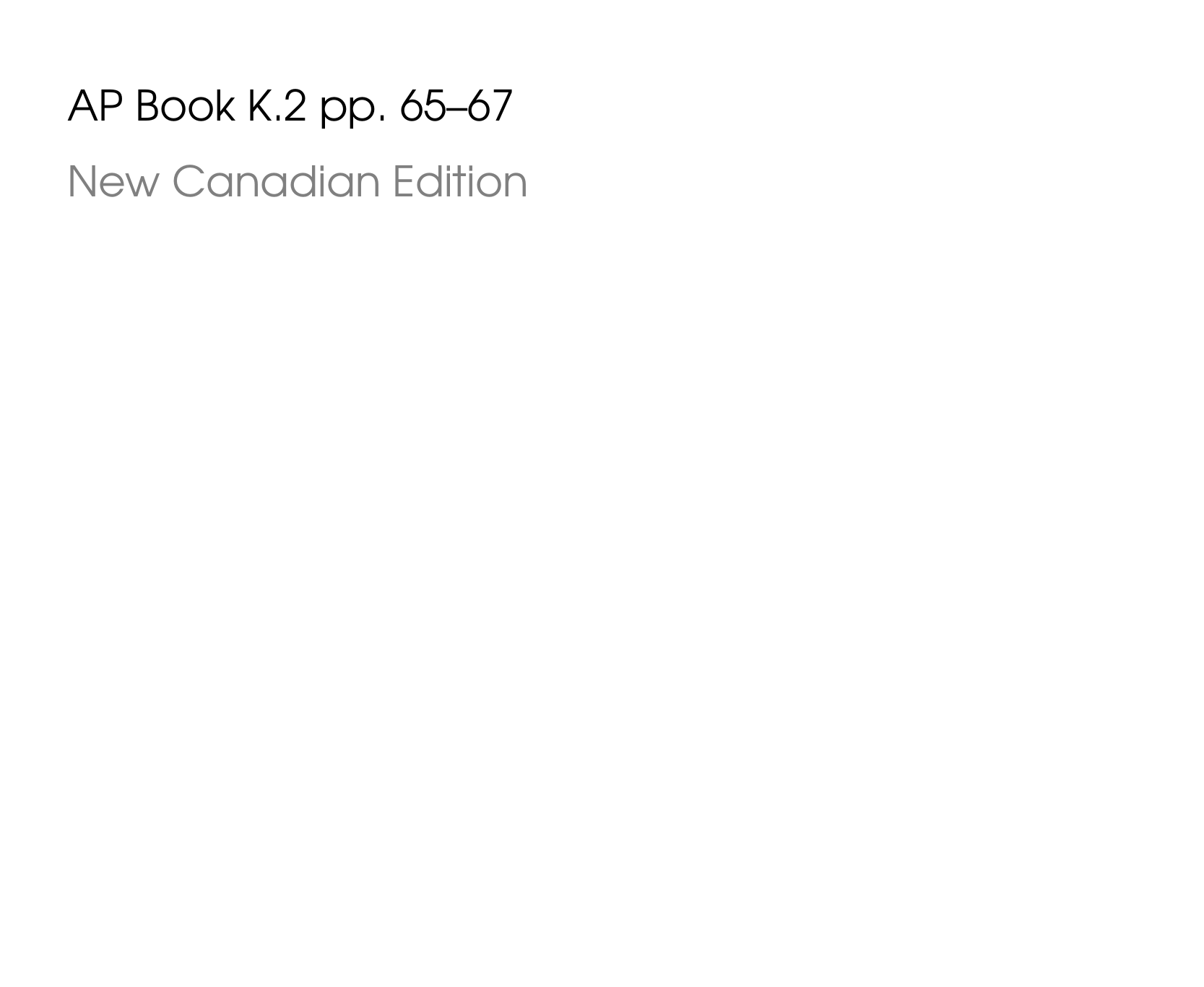

AP Book K.2 pp. 65–67
New Canadian Edition